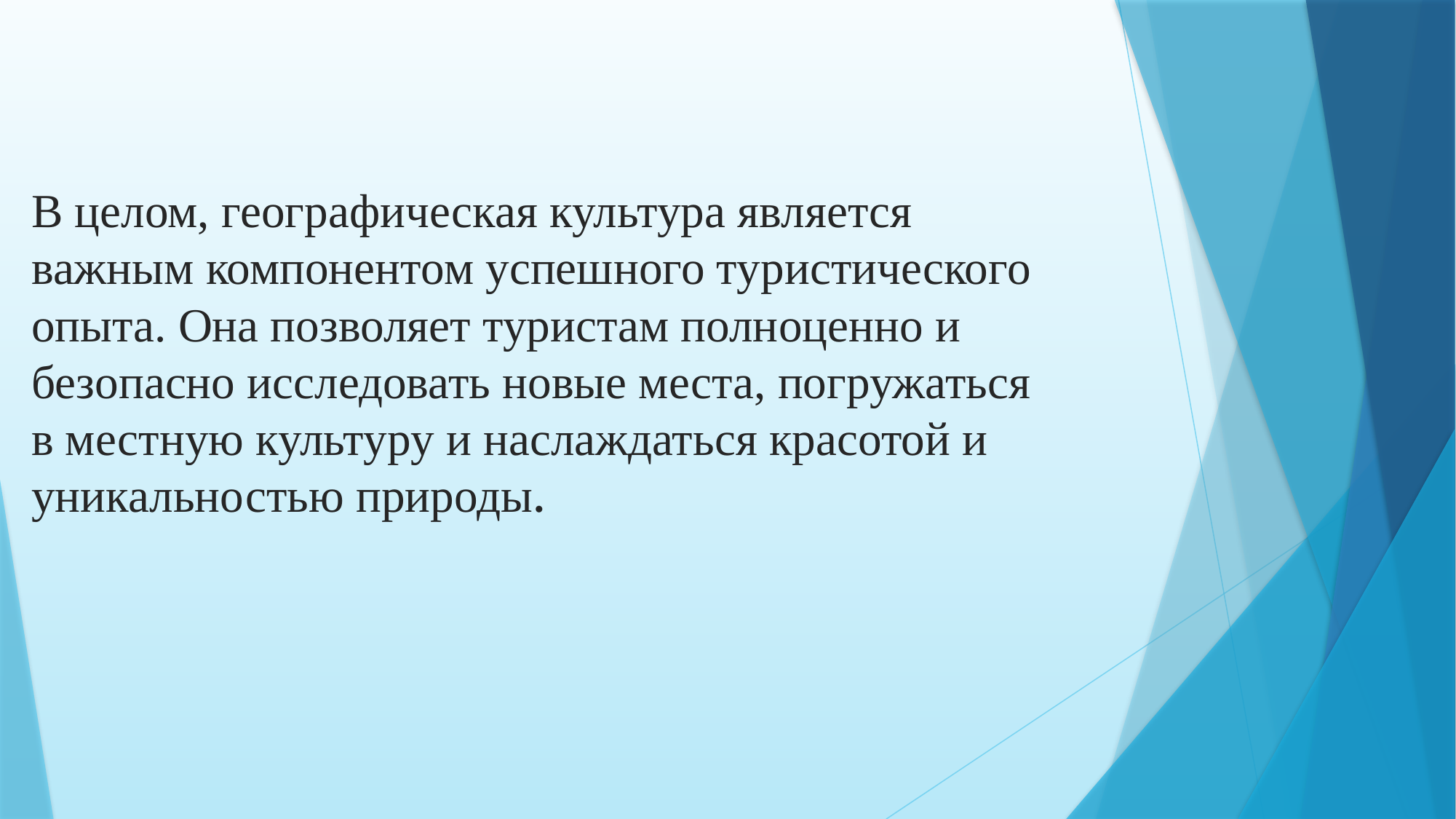

# В целом, географическая культура является важным компонентом успешного туристического опыта. Она позволяет туристам полноценно и безопасно исследовать новые места, погружаться в местную культуру и наслаждаться красотой и уникальностью природы.